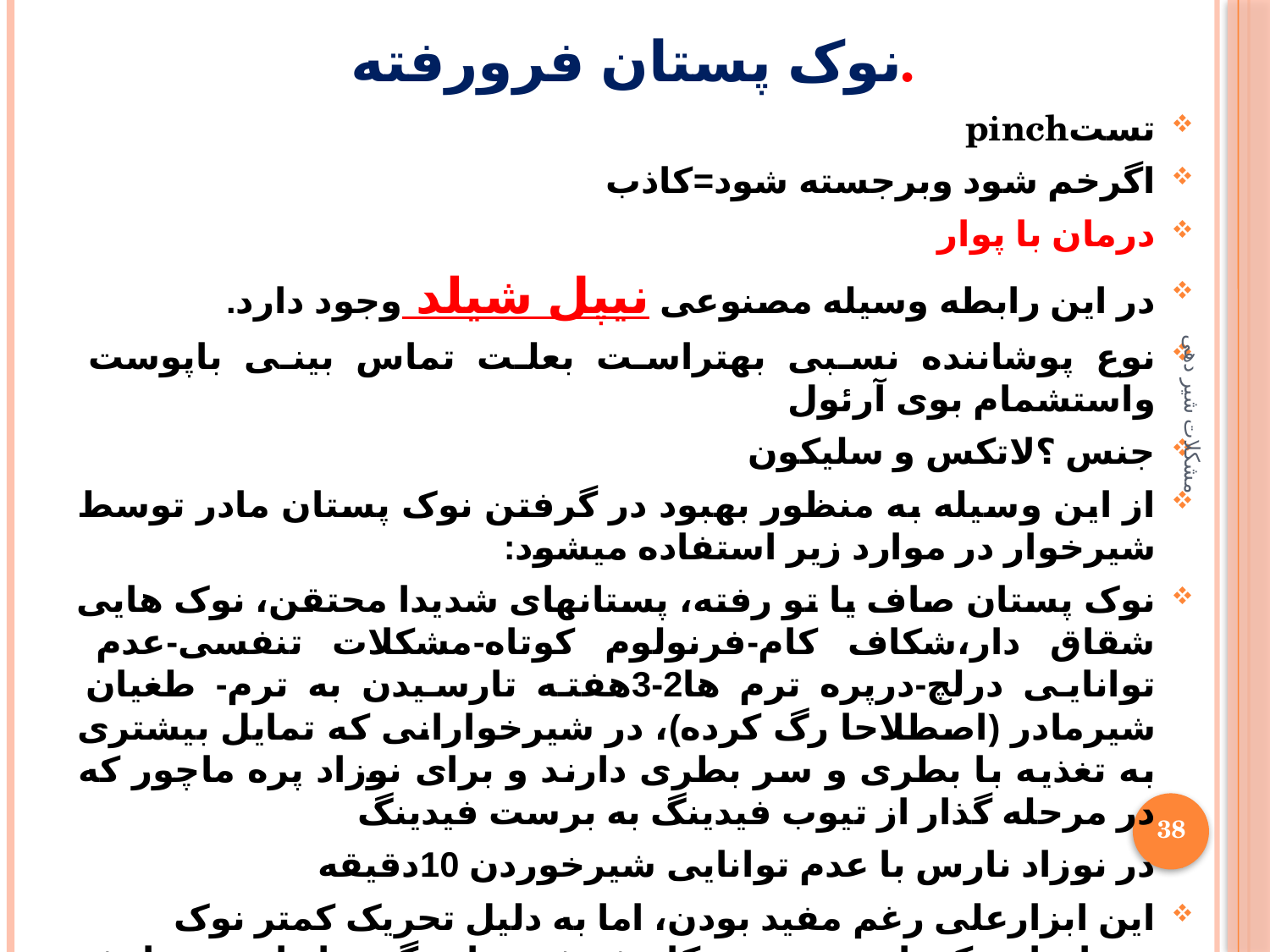

# نوک پستان فرورفته.
تستpinch
اگرخم شود وبرجسته شود=کاذب
درمان با پوار
در این رابطه وسیله مصنوعی نیپل شیلد وجود دارد.
نوع پوشاننده نسبی بهتراست بعلت تماس بینی باپوست واستشمام بوی آرئول
جنس ؟لاتکس و سلیکون
از این وسیله به منظور بهبود در گرفتن نوک پستان مادر توسط شیرخوار در موارد زیر استفاده میشود:
نوک پستان صاف یا تو رفته، پستانهای شدیدا محتقن، نوک هایی شقاق دار،شکاف کام-فرنولوم کوتاه-مشکلات تنفسی-عدم توانایی درلچ-درپره ترم ها2-3هفته تارسیدن به ترم- طغیان شیرمادر (اصطلاحا رگ کرده)، در شیرخوارانی که تمایل بیشتری به تغذیه با بطری و سر بطری دارند و برای نوزاد پره ماچور که در مرحله گذار از تیوب فیدینگ به برست فیدینگ
در نوزاد نارس با عدم توانایی شیرخوردن 10دقیقه
این ابزارعلی رغم مفید بودن، اما به دلیل تحریک کمتر نوک پستانها ممکن است موجب کاهش شیر مادر گردد از این رو پایش دقیق رشد کودک شیرخوار در این دوره الزامی است.
روش جاگذاری؟

مشکلات شیر دهی
38